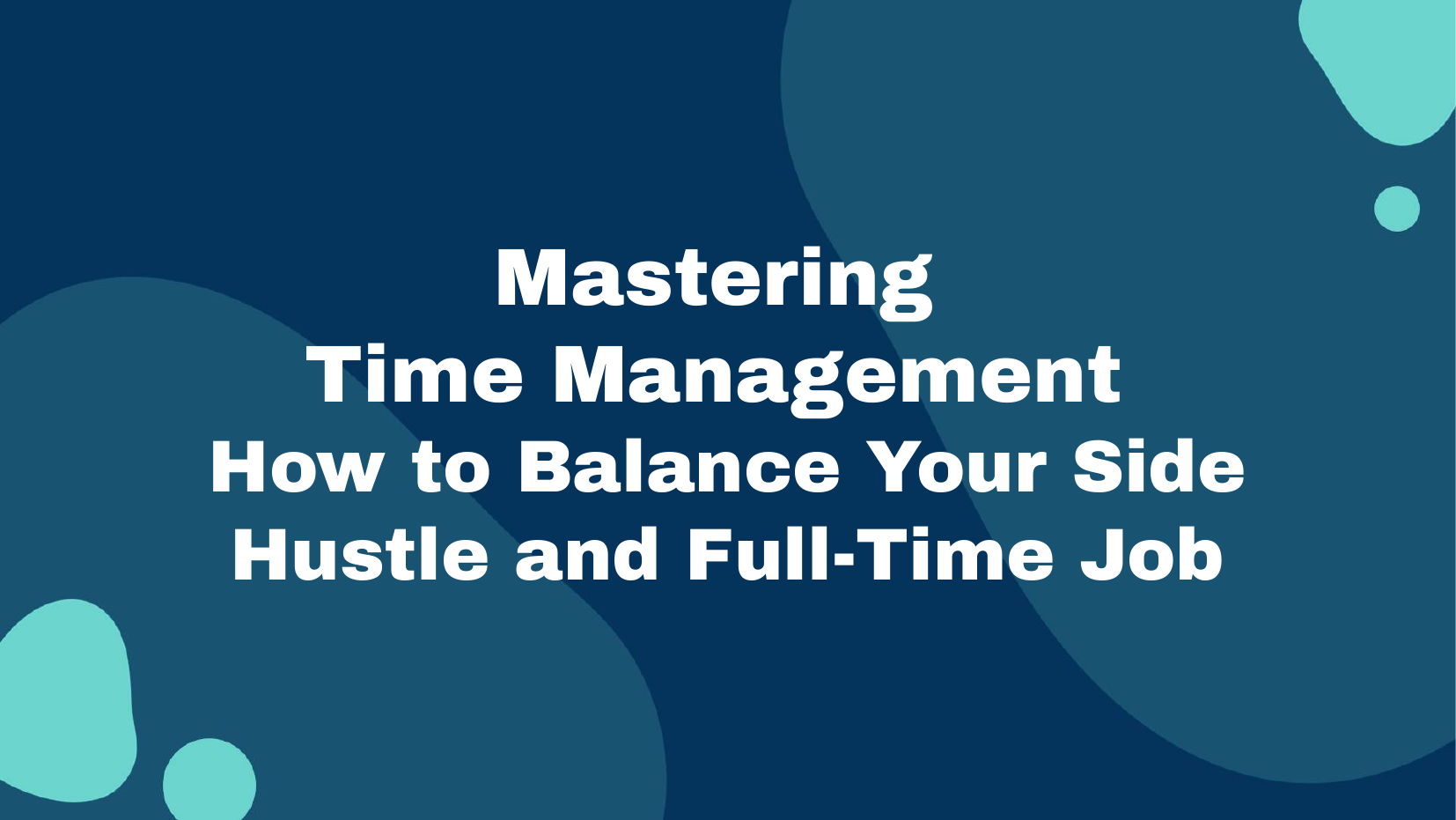

# Mastering
Time Management
How to Balance Your Side Hustle and Full-Time Job